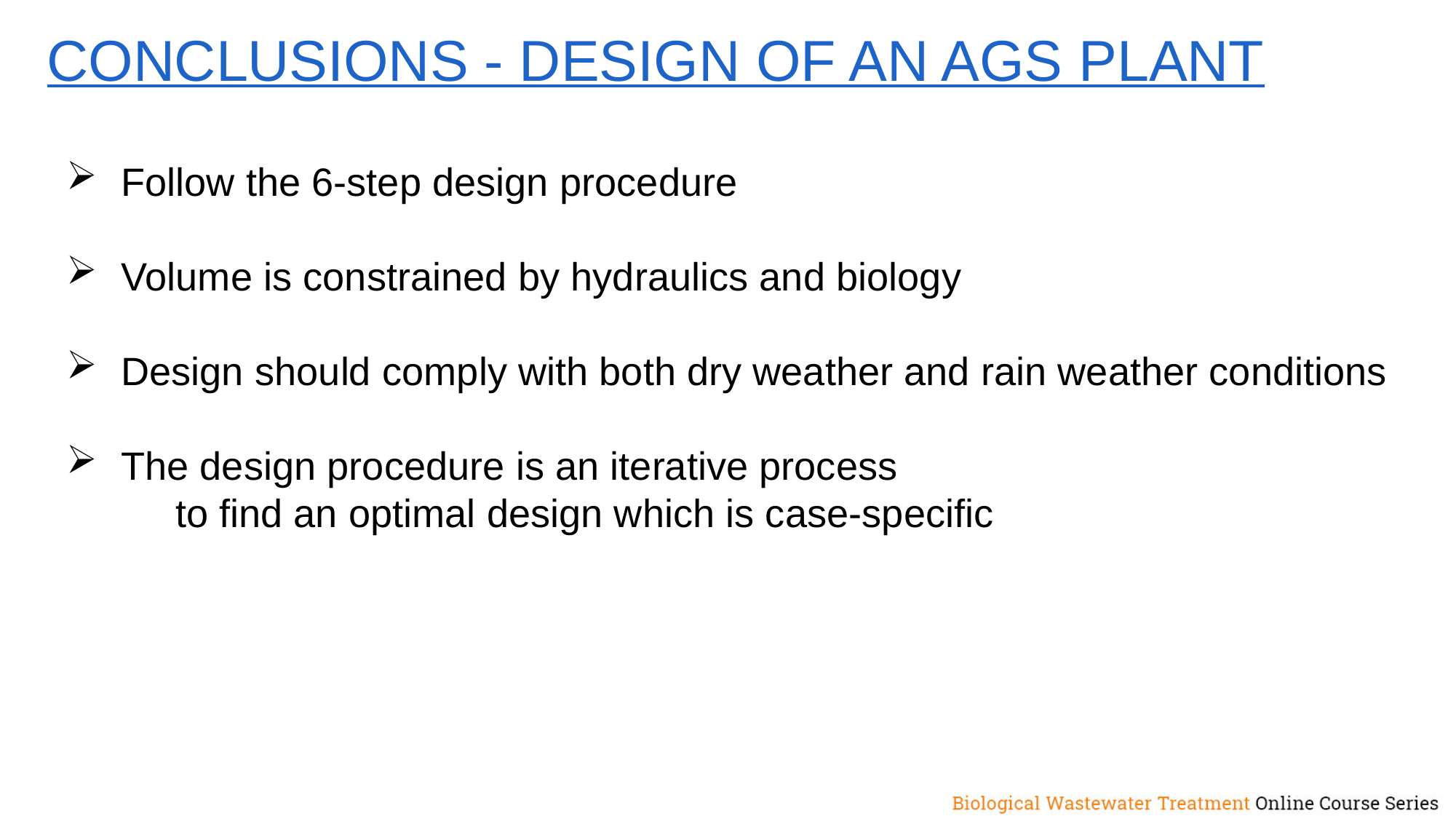

conclusions - design of an ags plant
Follow the 6-step design procedure

Volume is constrained by hydraulics and biology

Design should comply with both dry weather and rain weather conditions

The design procedure is an iterative process
	to find an optimal design which is case-specific